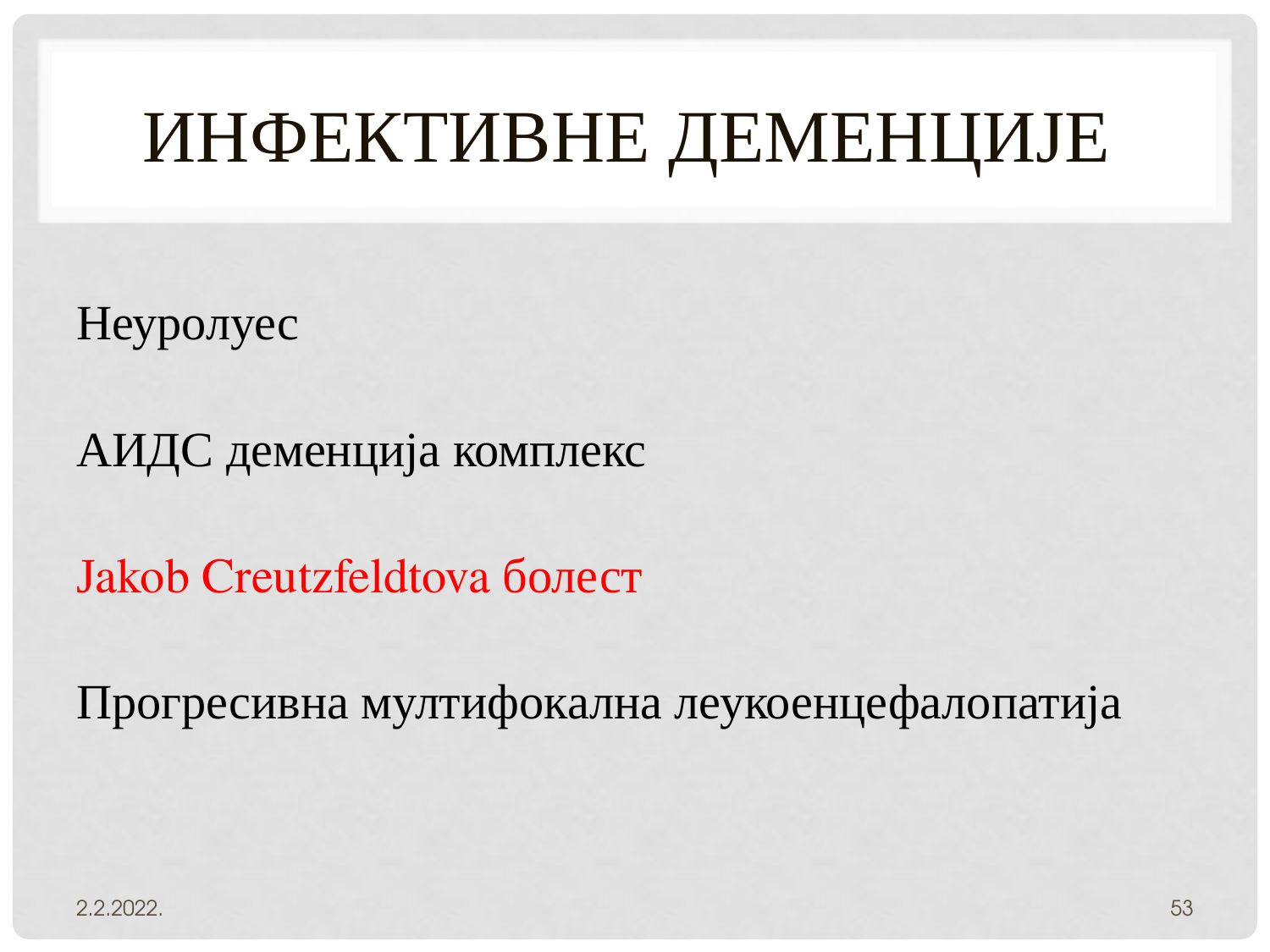

# ИНФЕКТИВНЕ ДЕМЕНЦИЈЕ

Неуролуес

АИДС деменција комплекс

Јakob Creutzfeldtova болест

Прогресивна мултифокална леукоенцефалопатија
2.2.2022.
53